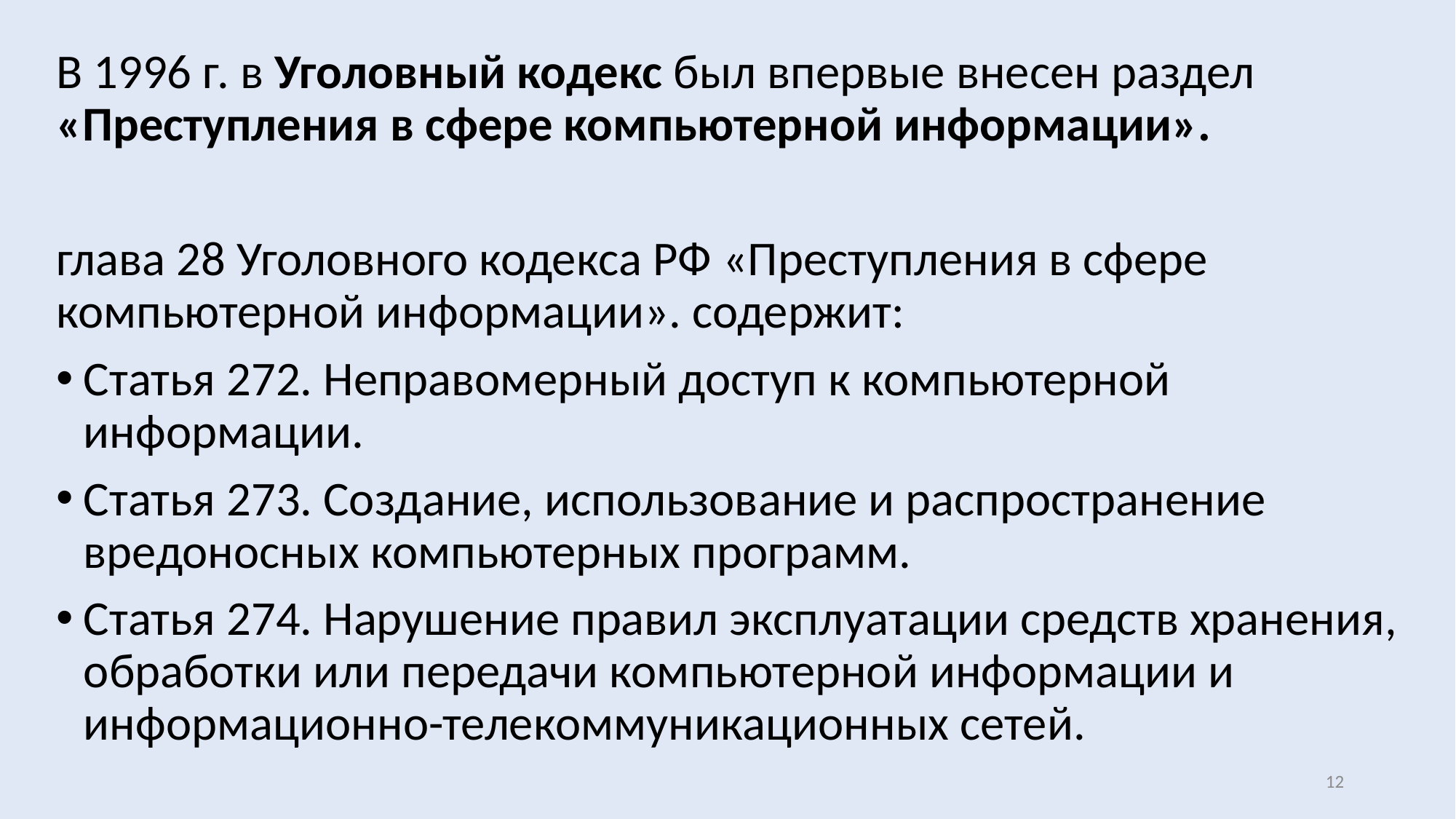

В 1996 г. в Уголовный кодекс был впервые внесен раздел  «Преступления в сфере компьютерной информации».

глава 28 Уголовного кодекса РФ «Преступления в сфере компьютерной информации». содержит:
Статья 272. Неправомерный доступ к компьютерной информации.
Статья 273. Создание, использование и распространение вредоносных компьютерных программ.
Статья 274. Нарушение правил эксплуатации средств хранения, обработки или передачи компьютерной информации и информационно-телекоммуникационных сетей.

12